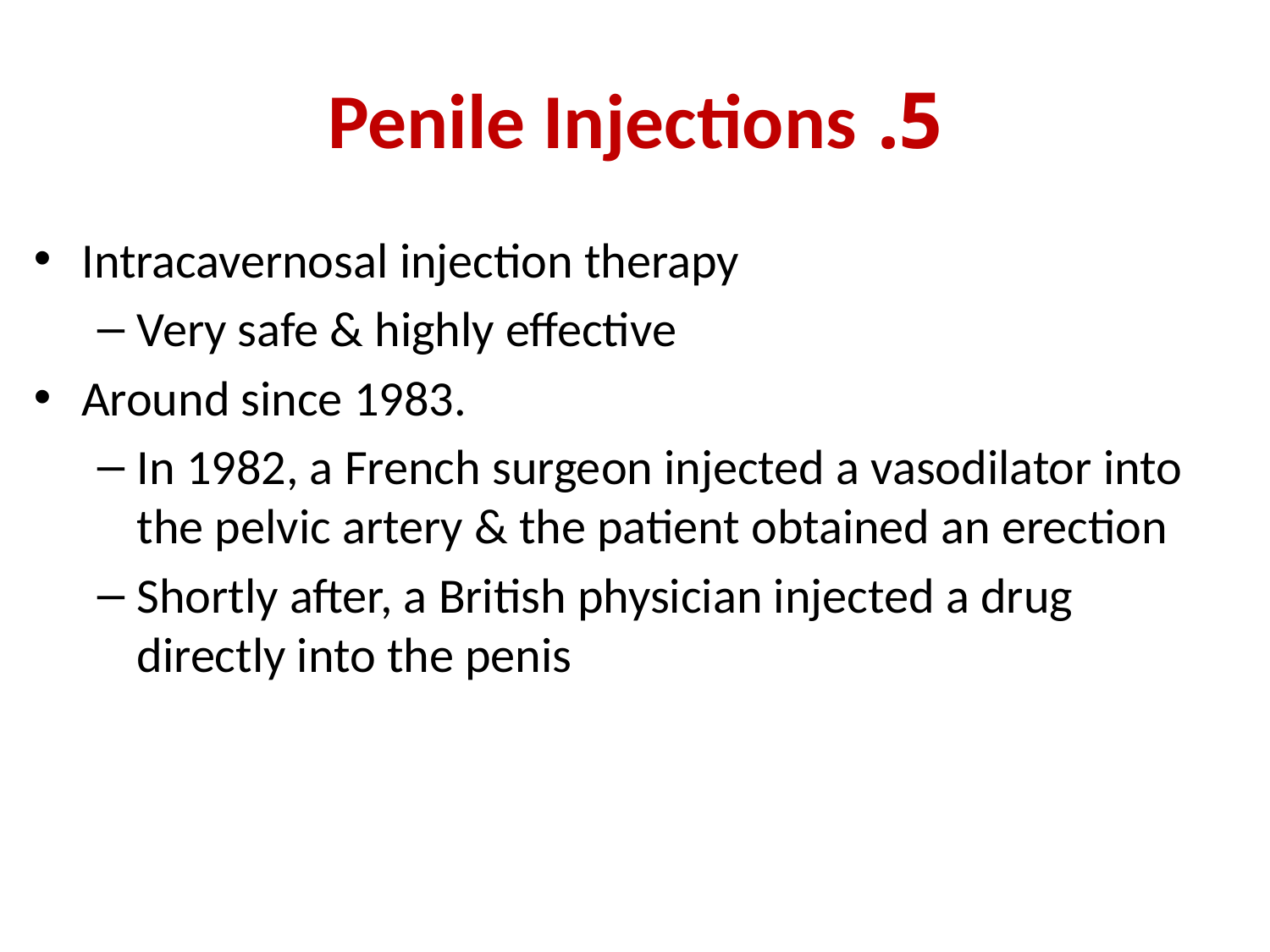

# 5. Penile Injections
Intracavernosal injection therapy
Very safe & highly effective
Around since 1983.
In 1982, a French surgeon injected a vasodilator into the pelvic artery & the patient obtained an erection
Shortly after, a British physician injected a drug directly into the penis